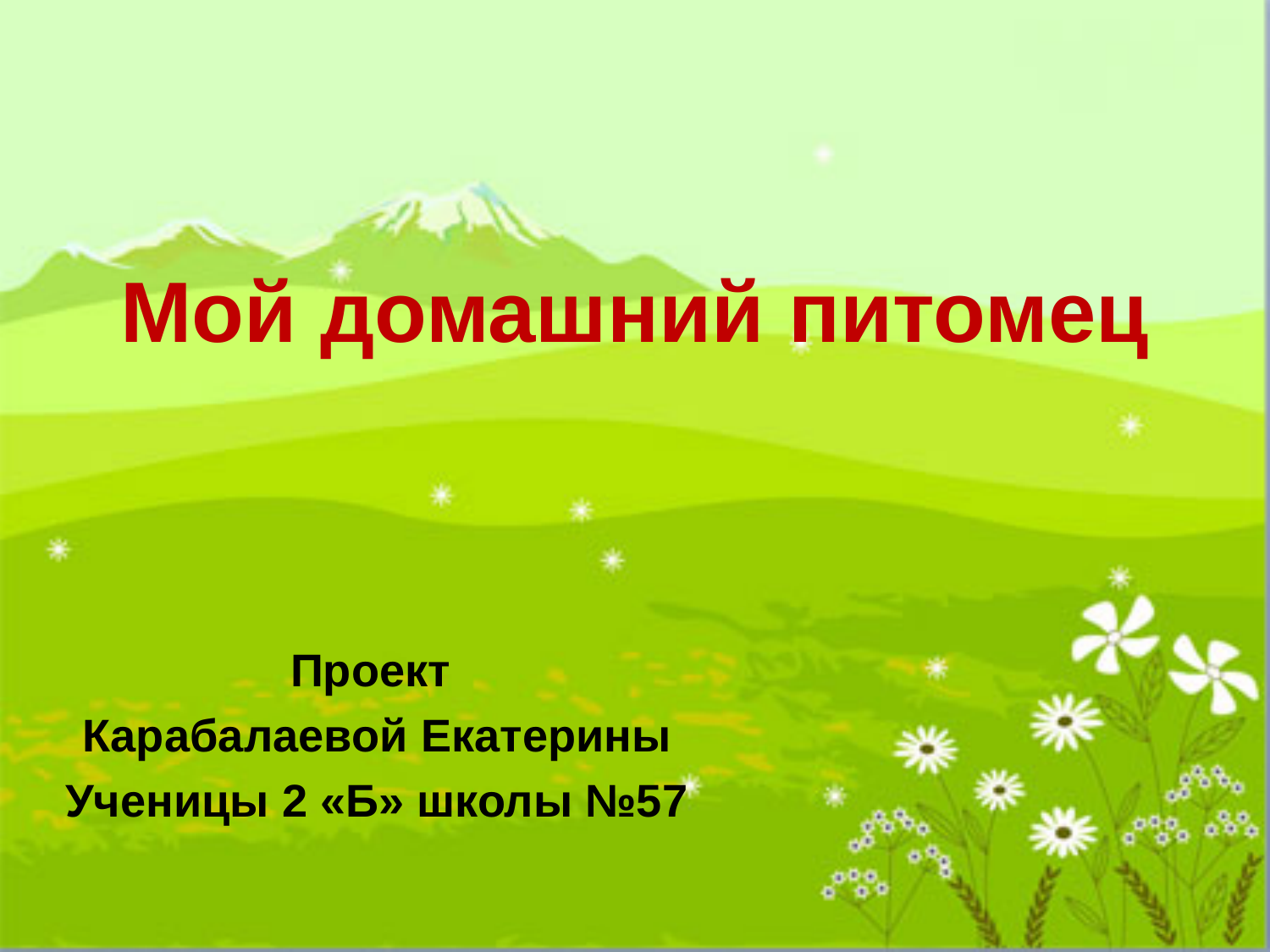

# Мой домашний питомец
Проект
Карабалаевой Екатерины
Ученицы 2 «Б» школы №57